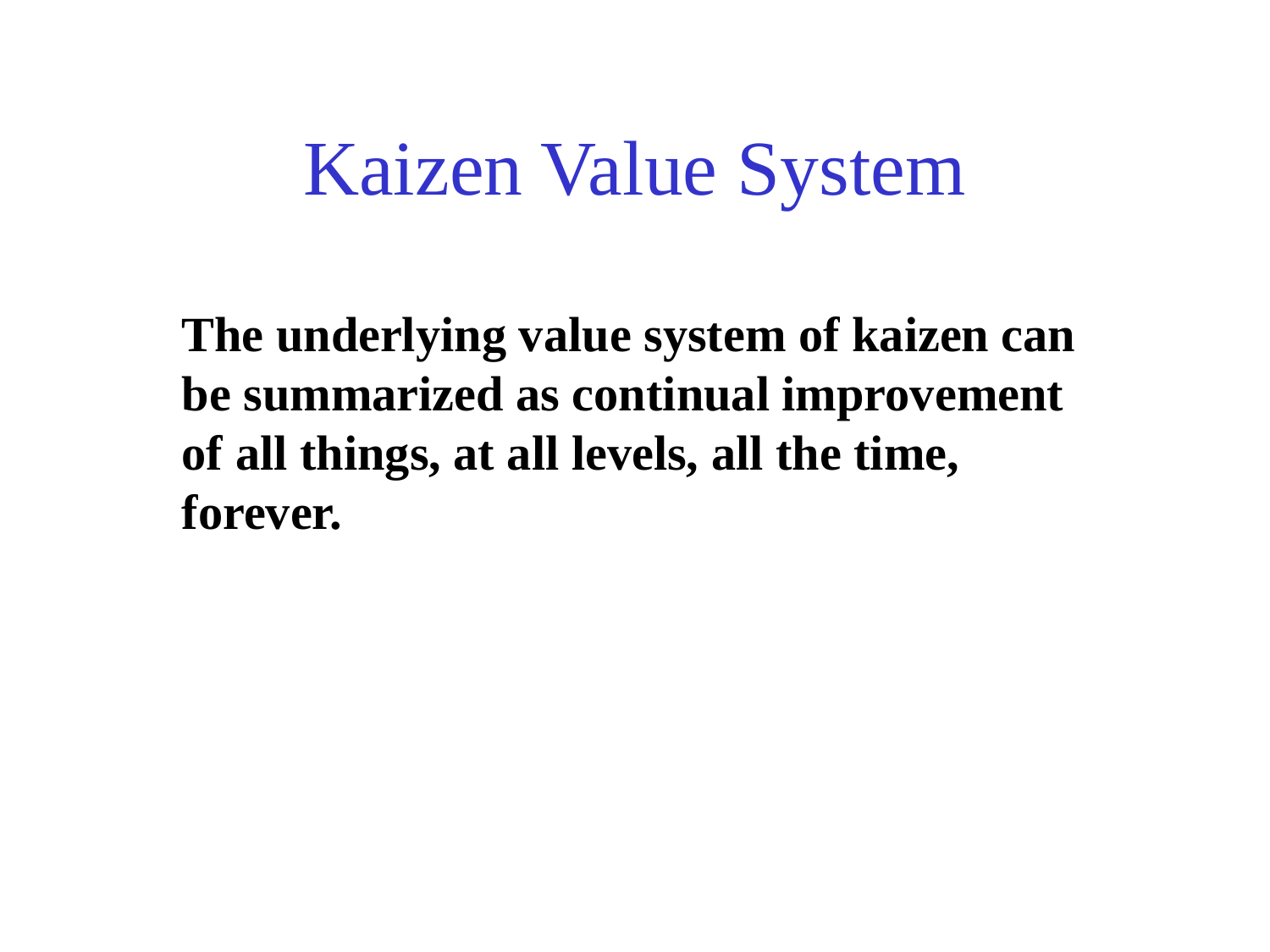

# Kaizen Value System
The underlying value system of kaizen can be summarized as continual improvement of all things, at all levels, all the time, forever.